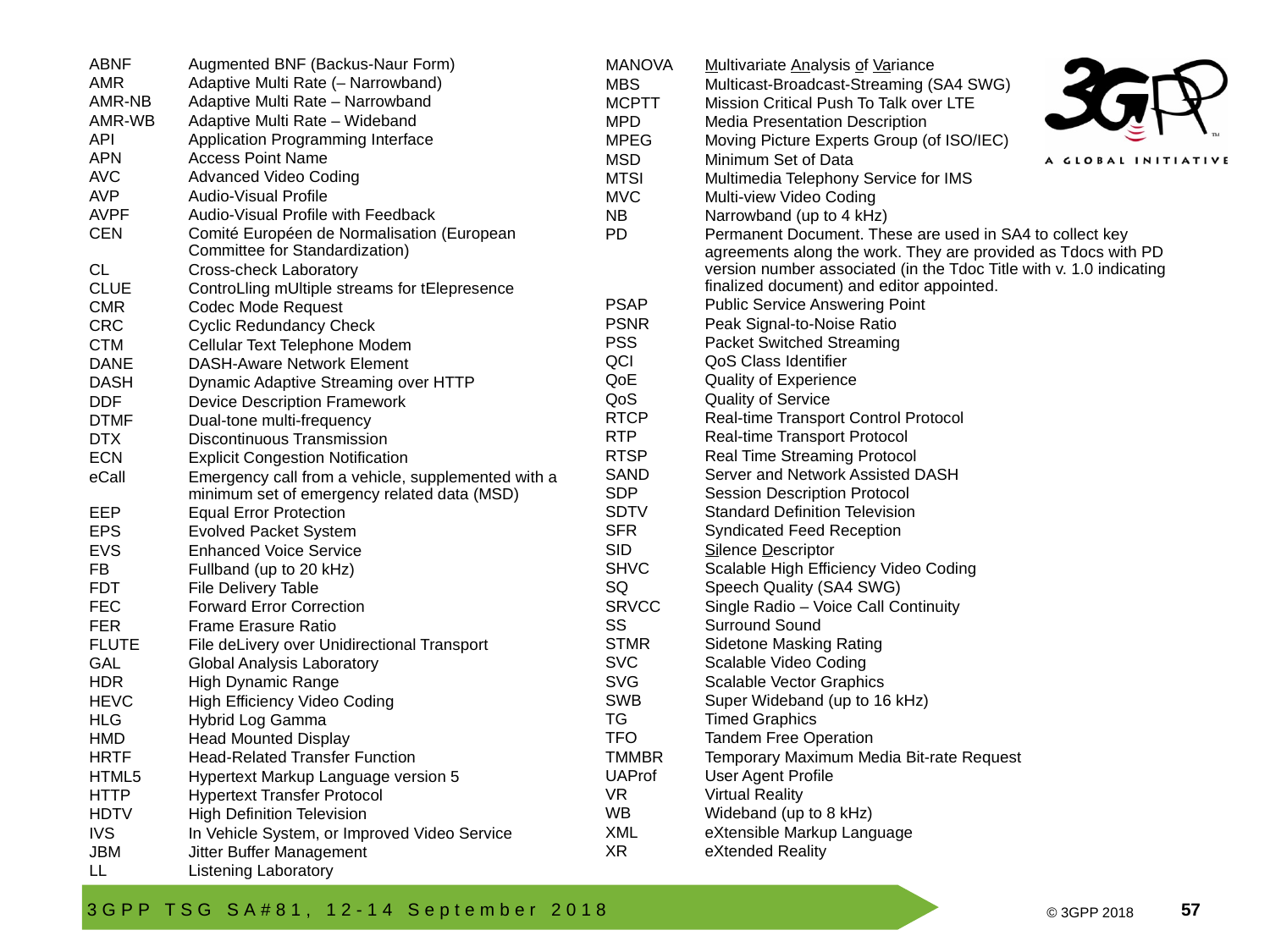

ABNF	Augmented BNF (Backus-Naur Form)
AMR	Adaptive Multi Rate (– Narrowband)
AMR-NB	Adaptive Multi Rate – Narrowband
AMR-WB	Adaptive Multi Rate – Wideband
API	Application Programming Interface
APN	Access Point Name
AVC	Advanced Video Coding
AVP	Audio-Visual Profile
AVPF	Audio-Visual Profile with Feedback
CEN	Comité Européen de Normalisation (European Committee for Standardization)
CL	Cross-check Laboratory
CLUE 	ControLling mUltiple streams for tElepresence
CMR	Codec Mode Request
CRC	Cyclic Redundancy Check
CTM 	Cellular Text Telephone Modem
DANE	DASH-Aware Network Element
DASH	Dynamic Adaptive Streaming over HTTP
DDF	Device Description Framework
DTMF	Dual-tone multi-frequency
DTX	Discontinuous Transmission
ECN	Explicit Congestion Notification
eCall	Emergency call from a vehicle, supplemented with a minimum set of emergency related data (MSD)
EEP	Equal Error Protection
EPS	Evolved Packet System
EVS	Enhanced Voice Service
FB 	Fullband (up to 20 kHz)
FDT 	File Delivery Table
FEC	Forward Error Correction
FER	Frame Erasure Ratio
FLUTE	File deLivery over Unidirectional Transport
GAL	Global Analysis Laboratory
HDR	High Dynamic Range
HEVC	High Efficiency Video Coding
HLG	Hybrid Log Gamma
HMD	Head Mounted Display
HRTF	Head-Related Transfer Function
HTML5	Hypertext Markup Language version 5
HTTP	Hypertext Transfer Protocol
HDTV	High Definition Television
IVS	In Vehicle System, or Improved Video Service
JBM 	Jitter Buffer Management
LL	Listening Laboratory

MANOVA	Multivariate Analysis of Variance
MBS	Multicast-Broadcast-Streaming (SA4 SWG)
MCPTT	Mission Critical Push To Talk over LTE
MPD	Media Presentation Description
MPEG	Moving Picture Experts Group (of ISO/IEC)
MSD	Minimum Set of Data
MTSI	Multimedia Telephony Service for IMS
MVC	Multi-view Video Coding
NB	Narrowband (up to 4 kHz)
PD	Permanent Document. These are used in SA4 to collect key agreements along the work. They are provided as Tdocs with PD version number associated (in the Tdoc Title with v. 1.0 indicating finalized document) and editor appointed.
PSAP	Public Service Answering Point
PSNR	Peak Signal-to-Noise Ratio
PSS  	Packet Switched Streaming
QCI	QoS Class Identifier
QoE	Quality of Experience
QoS	Quality of Service
RTCP	Real-time Transport Control Protocol
RTP	Real-time Transport Protocol
RTSP	Real Time Streaming Protocol
SAND	Server and Network Assisted DASH
SDP	Session Description Protocol
SDTV	Standard Definition Television
SFR	Syndicated Feed Reception
SID	Silence Descriptor
SHVC	Scalable High Efficiency Video Coding
SQ	Speech Quality (SA4 SWG)
SRVCC	Single Radio – Voice Call Continuity
SS	Surround Sound
STMR	Sidetone Masking Rating
SVC	Scalable Video Coding
SVG	Scalable Vector Graphics
SWB	Super Wideband (up to 16 kHz)
TG	Timed Graphics
TFO 	Tandem Free Operation
TMMBR	Temporary Maximum Media Bit-rate Request
UAProf	User Agent Profile
VR	Virtual Reality
WB	Wideband (up to 8 kHz)
XML	eXtensible Markup Language
XR	eXtended Reality